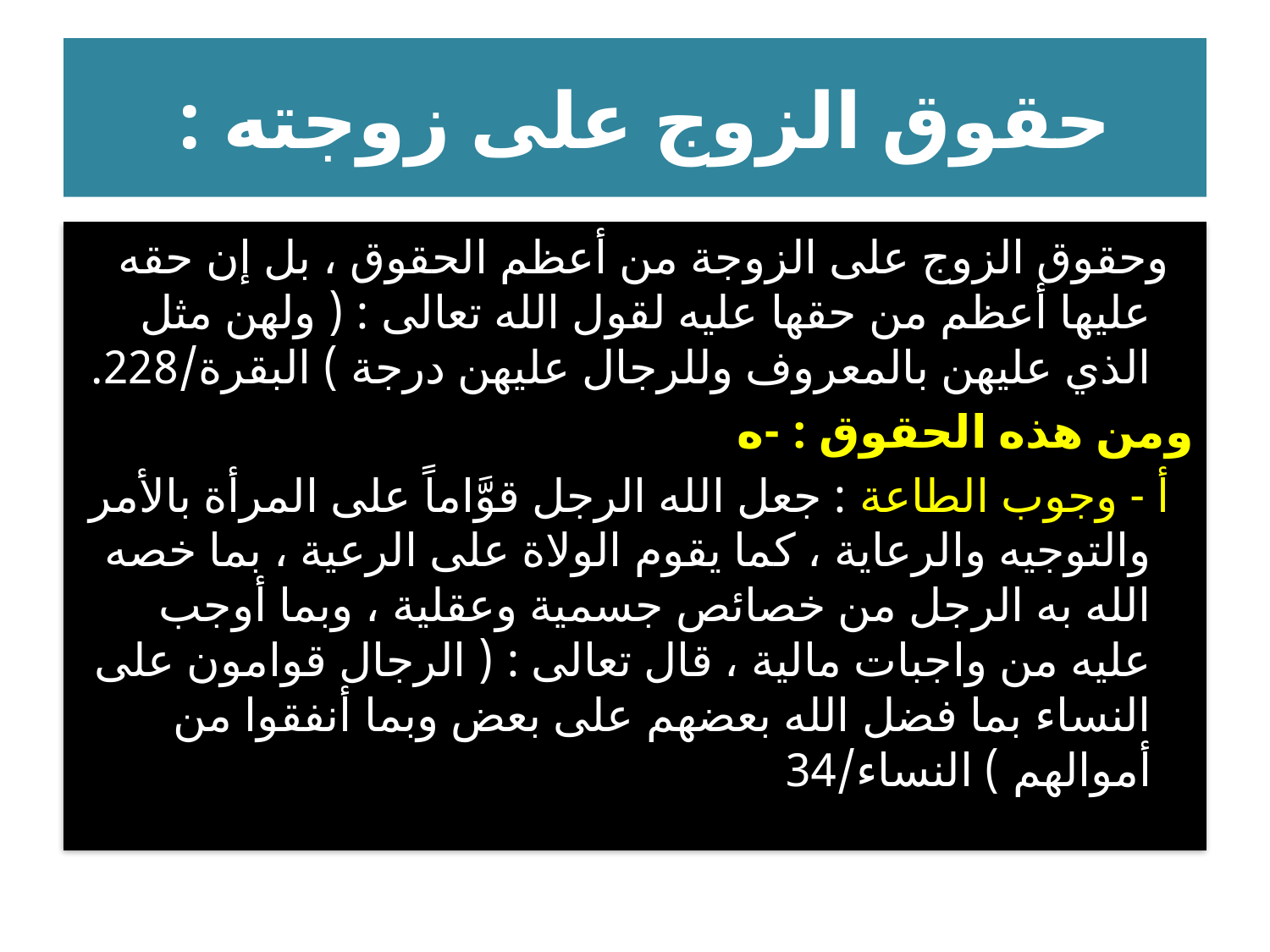

# حقوق الزوج على زوجته :
  وحقوق الزوج على الزوجة من أعظم الحقوق ، بل إن حقه عليها أعظم من حقها عليه لقول الله تعالى : ( ولهن مثل الذي عليهن بالمعروف وللرجال عليهن درجة ) البقرة/228.
ومن هذه الحقوق : -ه
  أ - وجوب الطاعة : جعل الله الرجل قوَّاماً على المرأة بالأمر والتوجيه والرعاية ، كما يقوم الولاة على الرعية ، بما خصه الله به الرجل من خصائص جسمية وعقلية ، وبما أوجب عليه من واجبات مالية ، قال تعالى : ( الرجال قوامون على النساء بما فضل الله بعضهم على بعض وبما أنفقوا من أموالهم ) النساء/34